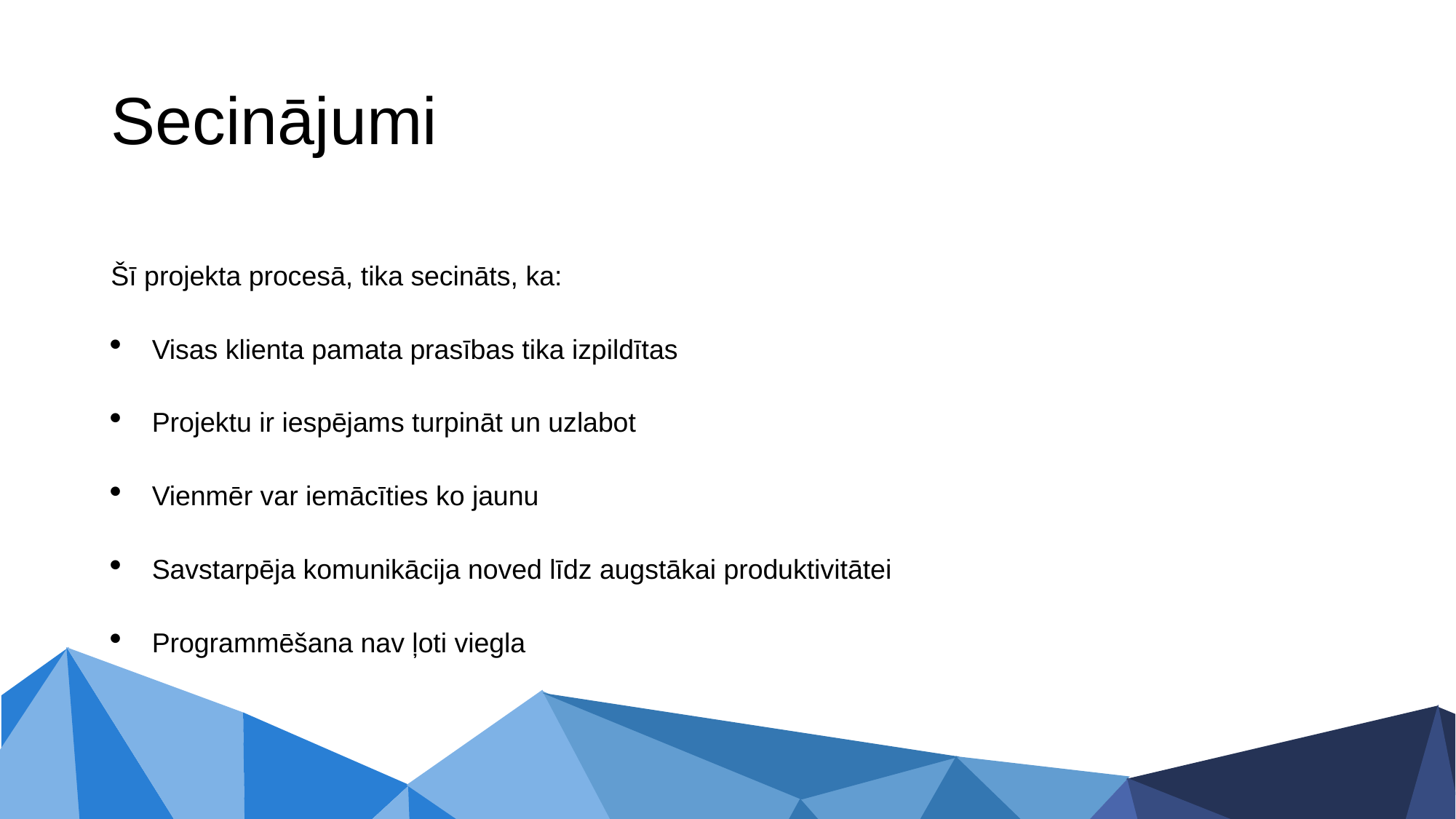

# Secinājumi

Šī projekta procesā, tika secināts, ka:
Visas klienta pamata prasības tika izpildītas
Projektu ir iespējams turpināt un uzlabot
Vienmēr var iemācīties ko jaunu
Savstarpēja komunikācija noved līdz augstākai produktivitātei
Programmēšana nav ļoti viegla
18